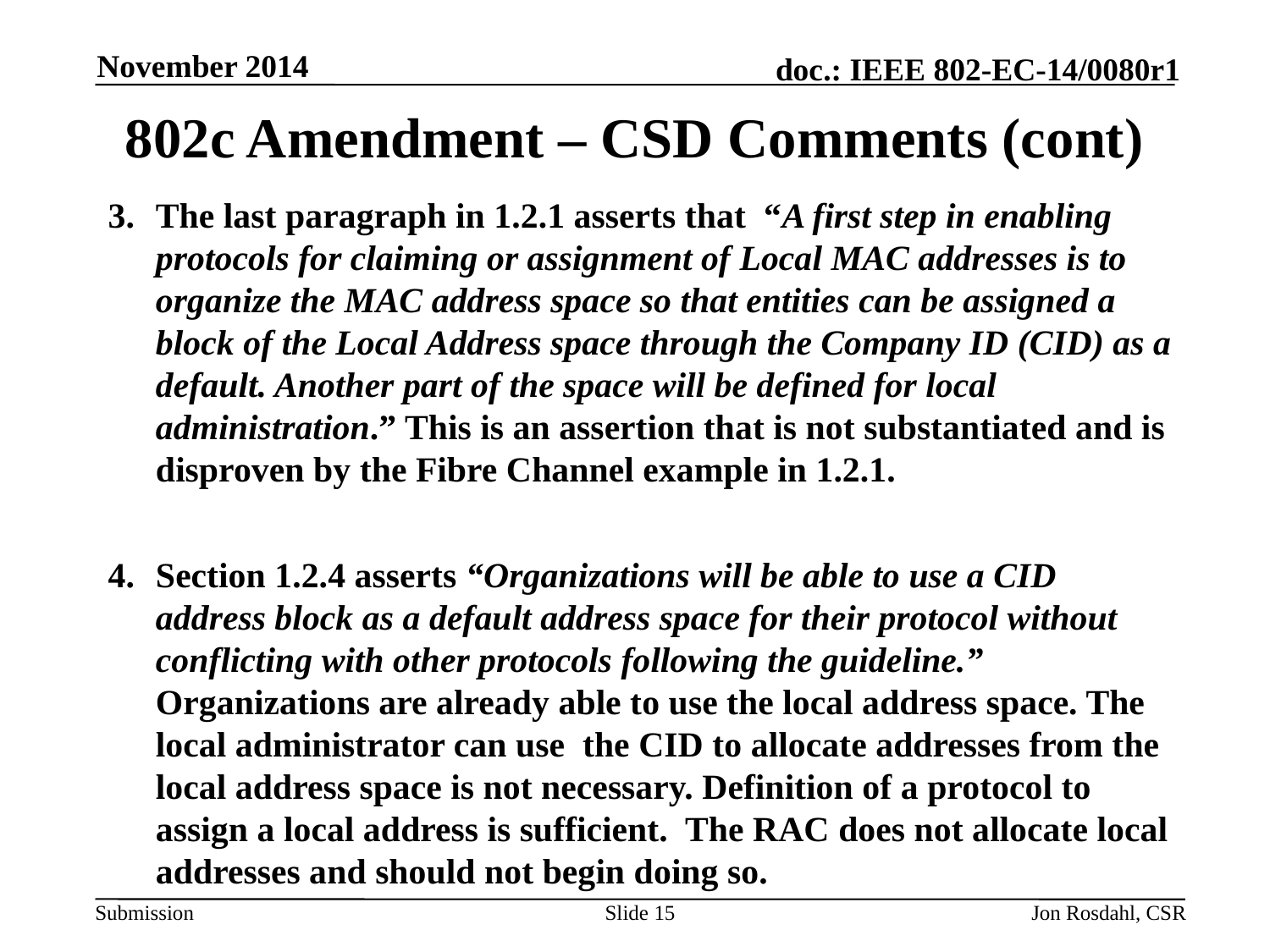

November 2014
# 802c Amendment – CSD Comments (cont)
The last paragraph in 1.2.1 asserts that  “A first step in enabling protocols for claiming or assignment of Local MAC addresses is to organize the MAC address space so that entities can be assigned a block of the Local Address space through the Company ID (CID) as a default. Another part of the space will be defined for local administration.” This is an assertion that is not substantiated and is disproven by the Fibre Channel example in 1.2.1.

Section 1.2.4 asserts “Organizations will be able to use a CID address block as a default address space for their protocol without conflicting with other protocols following the guideline.”
Organizations are already able to use the local address space. The local administrator can use  the CID to allocate addresses from the local address space is not necessary. Definition of a protocol to assign a local address is sufficient.  The RAC does not allocate local addresses and should not begin doing so.
Slide 15
Jon Rosdahl, CSR